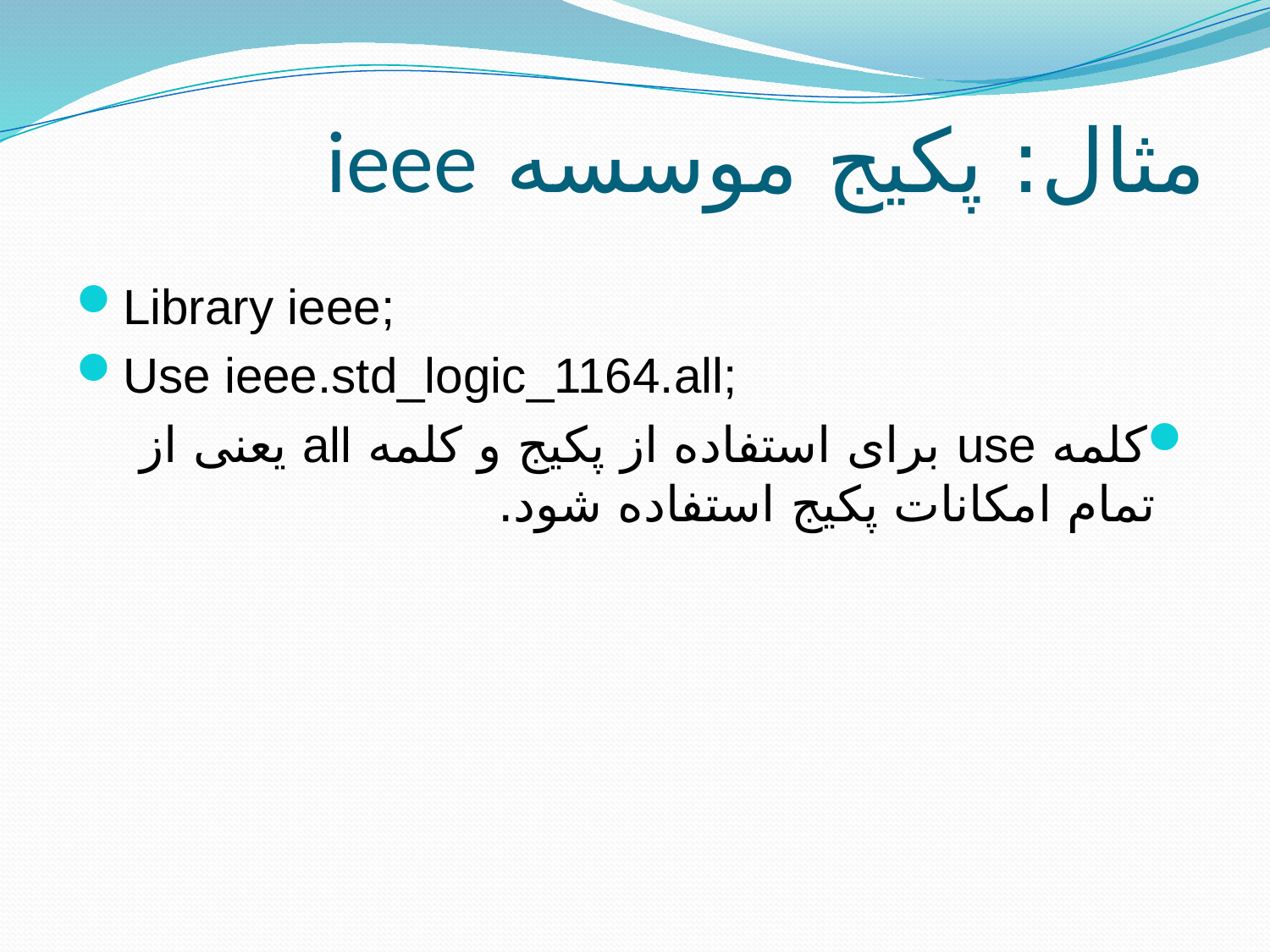

# مثال: پکیج موسسه ieee
Library ieee;
Use ieee.std_logic_1164.all;
کلمه use برای استفاده از پکیج و کلمه all یعنی از تمام امکانات پکیج استفاده شود.